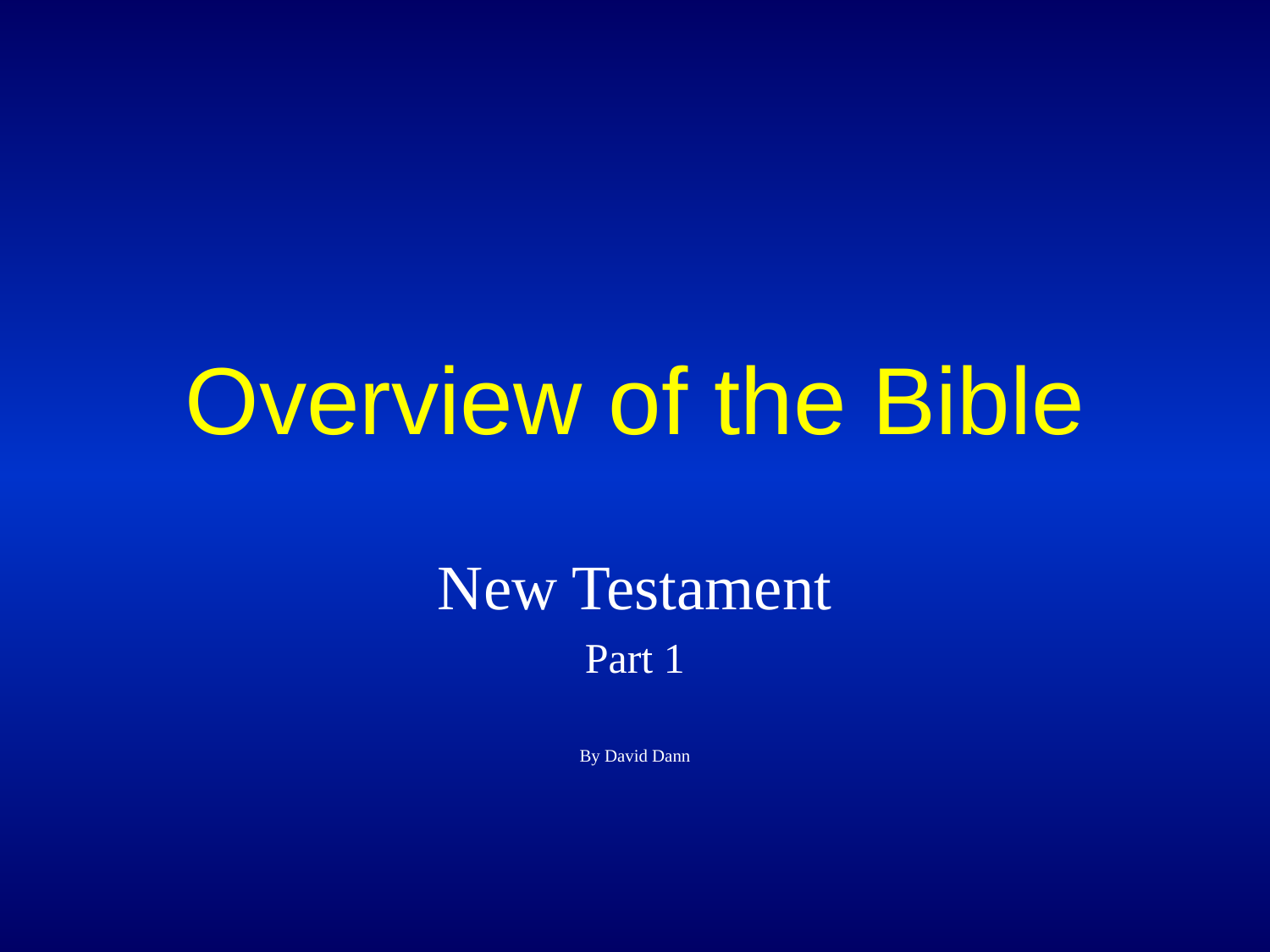

# Overview of the Bible
New Testament
Part 1

By David Dann